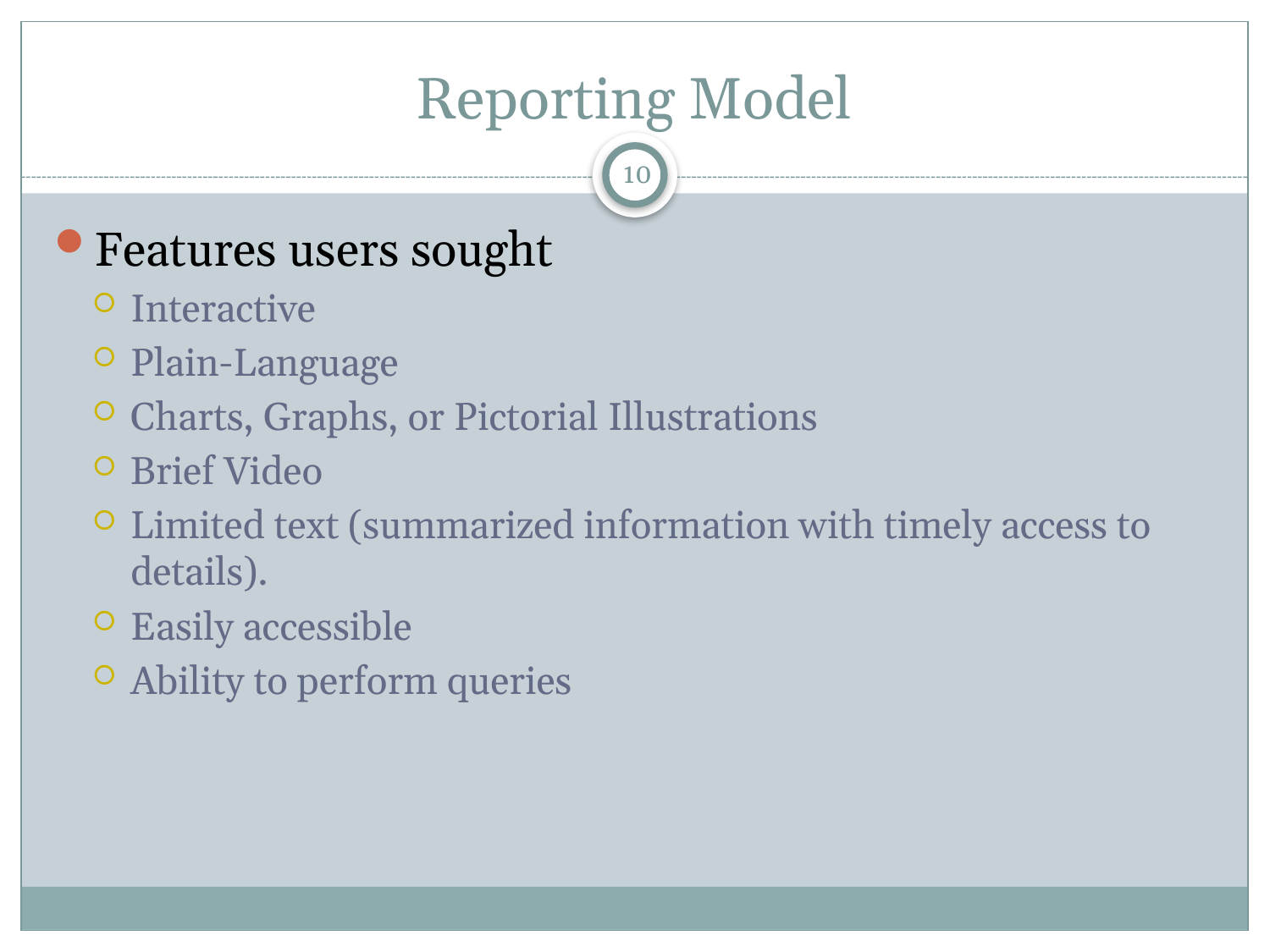

# Reporting Model
10
Features users sought
Interactive
Plain-Language
Charts, Graphs, or Pictorial Illustrations
Brief Video
Limited text (summarized information with timely access to details).
Easily accessible
Ability to perform queries